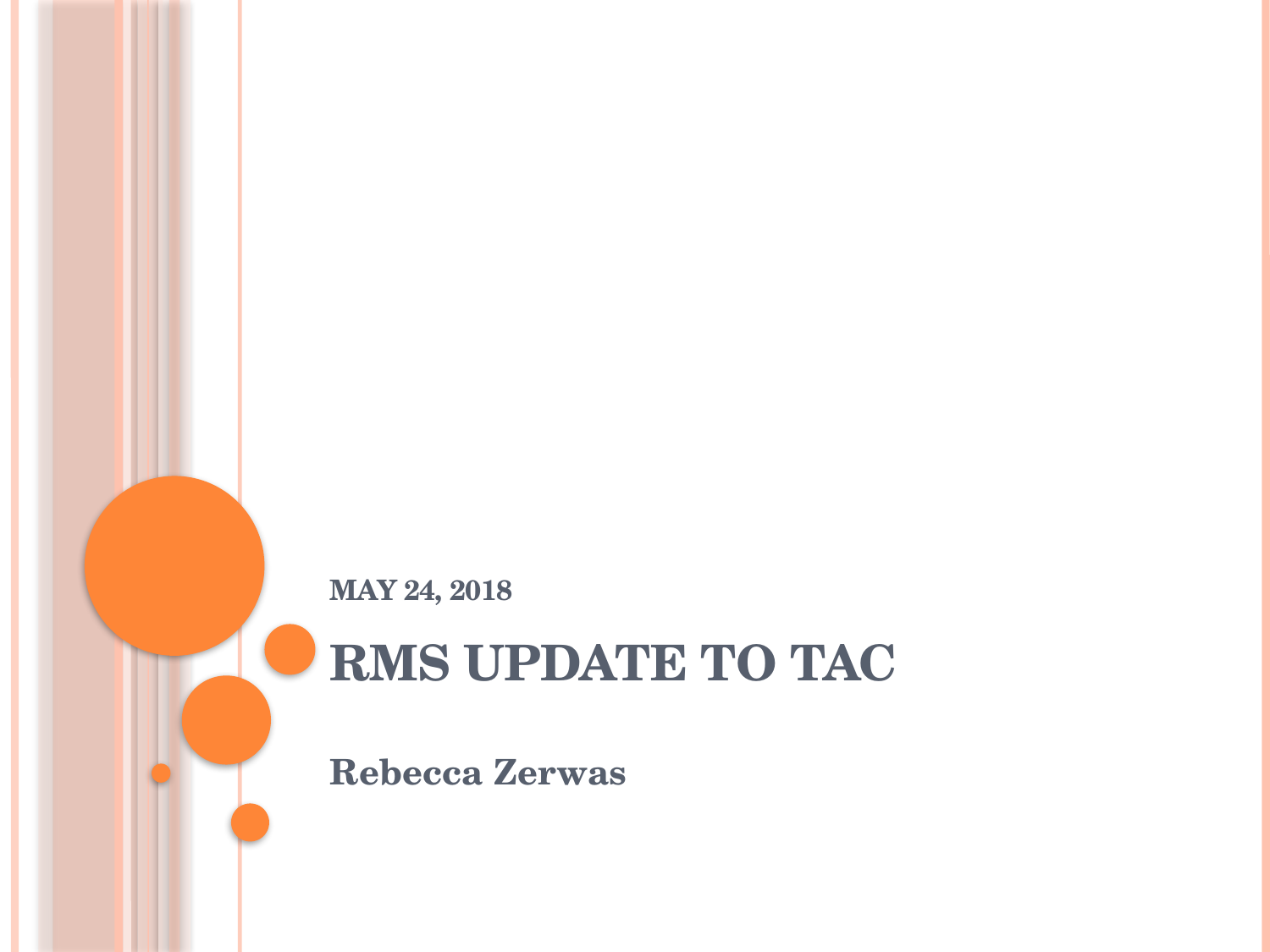

# May 24, 2018 RMS Update to TAC

Rebecca Zerwas